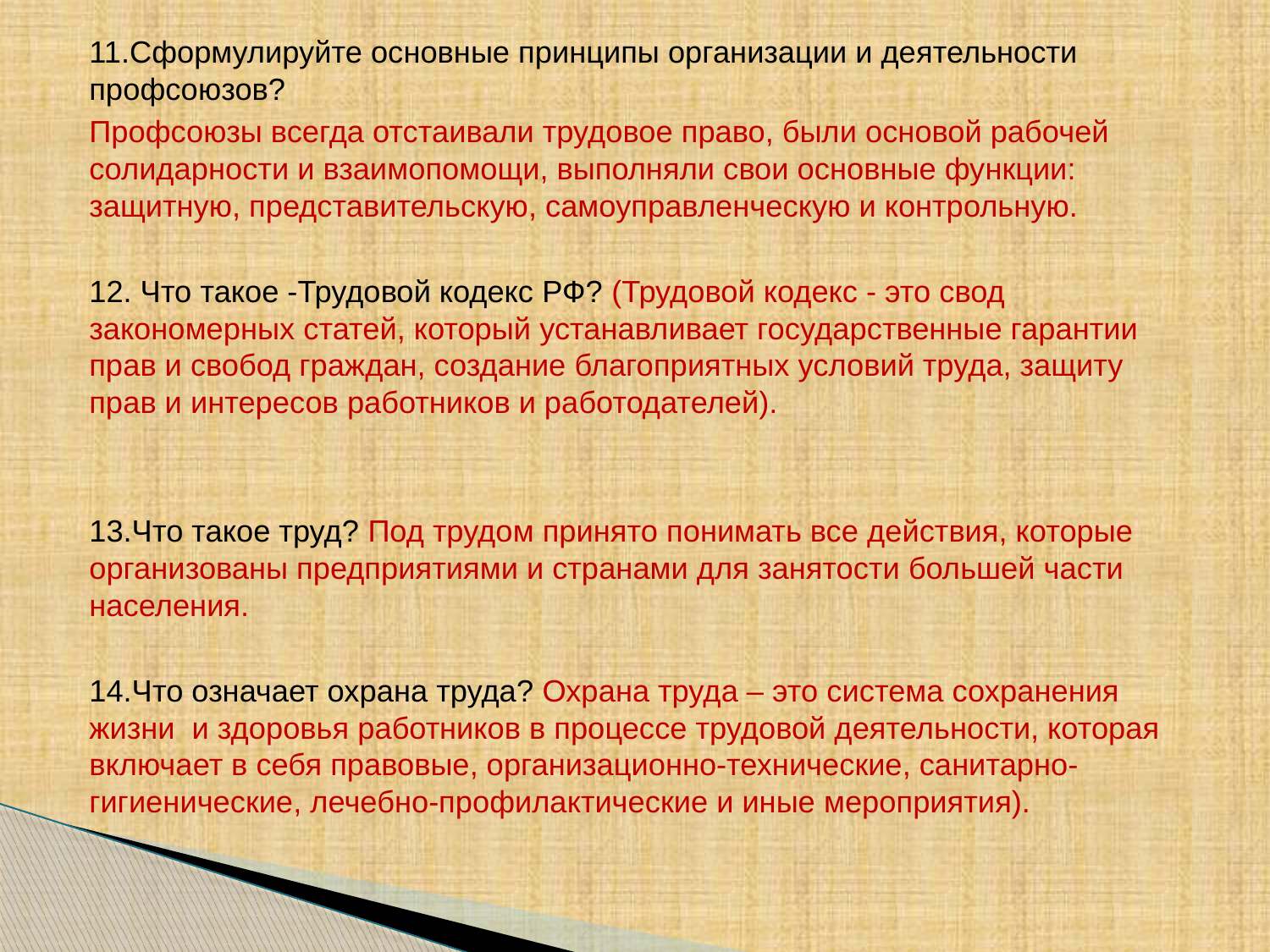

11.Сформулируйте основные принципы организации и деятельности профсоюзов?
Профсоюзы всегда отстаивали трудовое право, были основой рабочей солидарности и взаимопомощи, выполняли свои основные функции: защитную, представительскую, самоуправленческую и контрольную.

12. Что такое -Трудовой кодекс РФ? (Трудовой кодекс - это свод закономерных статей, который устанавливает государственные гарантии прав и свобод граждан, создание благоприятных условий труда, защиту прав и интересов работников и работодателей).

13.Что такое труд? Под трудом принято понимать все действия, которые организованы предприятиями и странами для занятости большей части населения.

14.Что означает охрана труда? Охрана труда – это система сохранения жизни  и здоровья работников в процессе трудовой деятельности, которая включает в себя правовые, организационно-технические, санитарно-гигиенические, лечебно-профилактические и иные мероприятия).